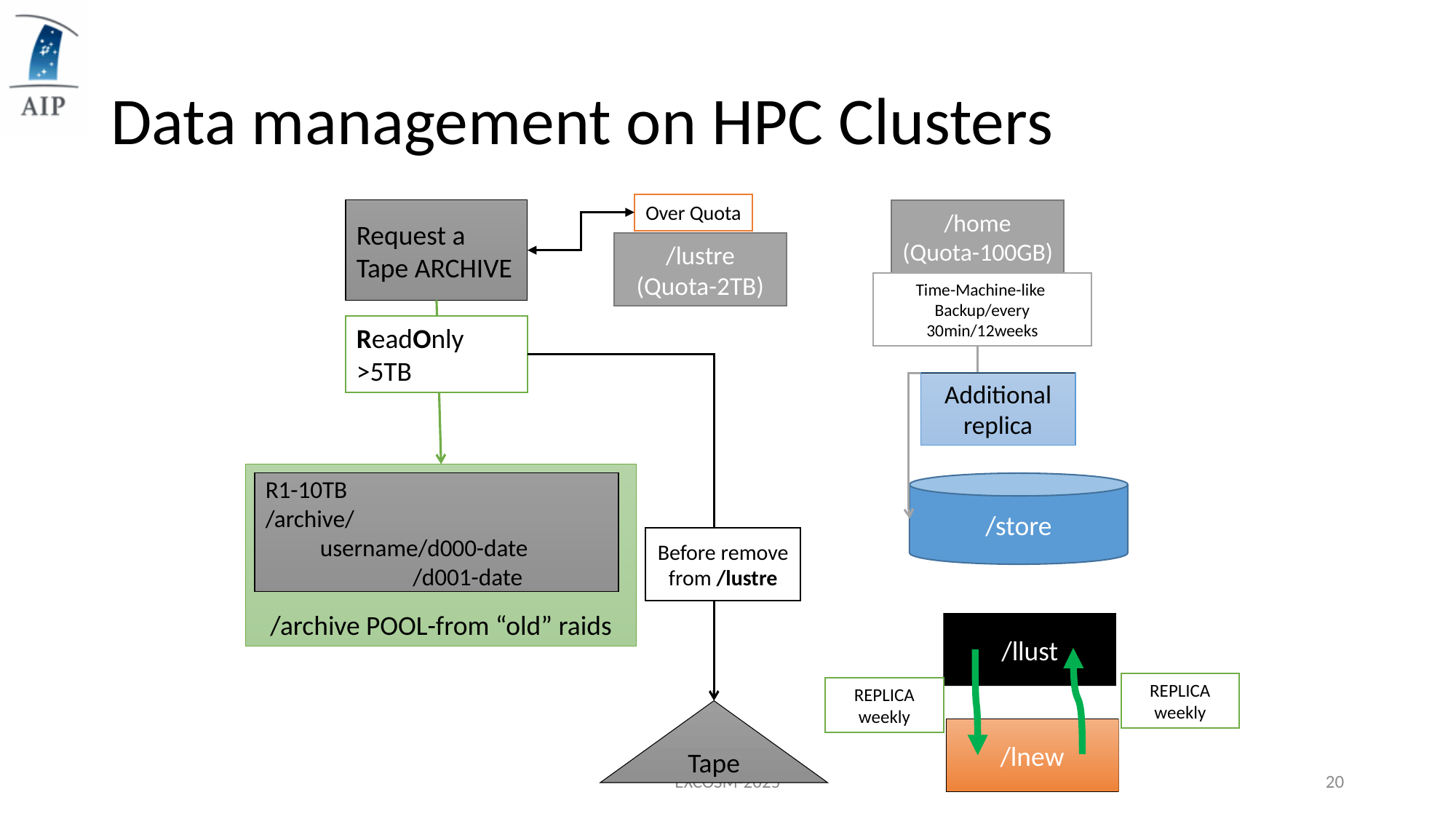

# Data management on HPC Clusters
Over Quota
Request a Tape ARCHIVE
/home
(Quota-100GB)
/lustre
(Quota-2TB)
Time-Machine-like
Backup/every 30min/12weeks
ReadOnly
>5TB
Additional replica
/archive POOL-from “old” raids
R1-10TB
/archive/
          username/d000-date
                           /d001-date
/store
Before remove from /lustre
/llust
REPLICA
weekly
REPLICA
weekly
Tape
/lnew
EXCOSM-2025
20